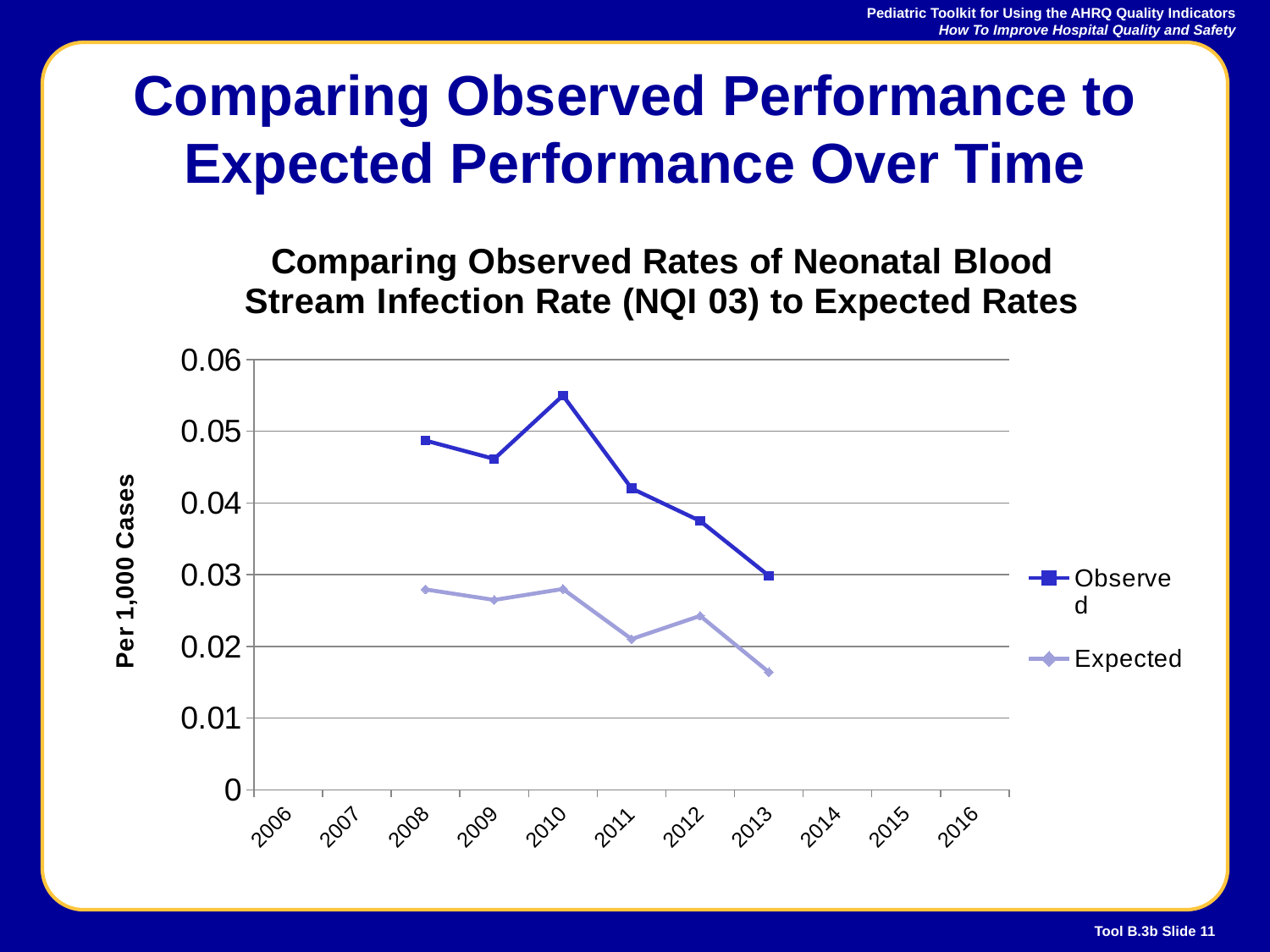

Comparing Observed Performance to Expected Performance Over Time

### Chart: Comparing Observed Rates of Neonatal Blood Stream Infection Rate (NQI 03) to Expected Rates

| Category | Observed | Expected |
|---|---|---|
| 2006 | None | None |
| 2007 | None | None |
| 2008 | 0.048711 | 0.0279432 |
| 2009 | 0.046154 | 0.026476 |
| 2010 | 0.055 | 0.028 |
| 2011 | 0.042042 | 0.021021 |
| 2012 | 0.0375 | 0.02425 |
| 2013 | 0.029851 | 0.016418 |
| 2014 | None | None |
| 2015 | None | None |
| 2016 | None | None |